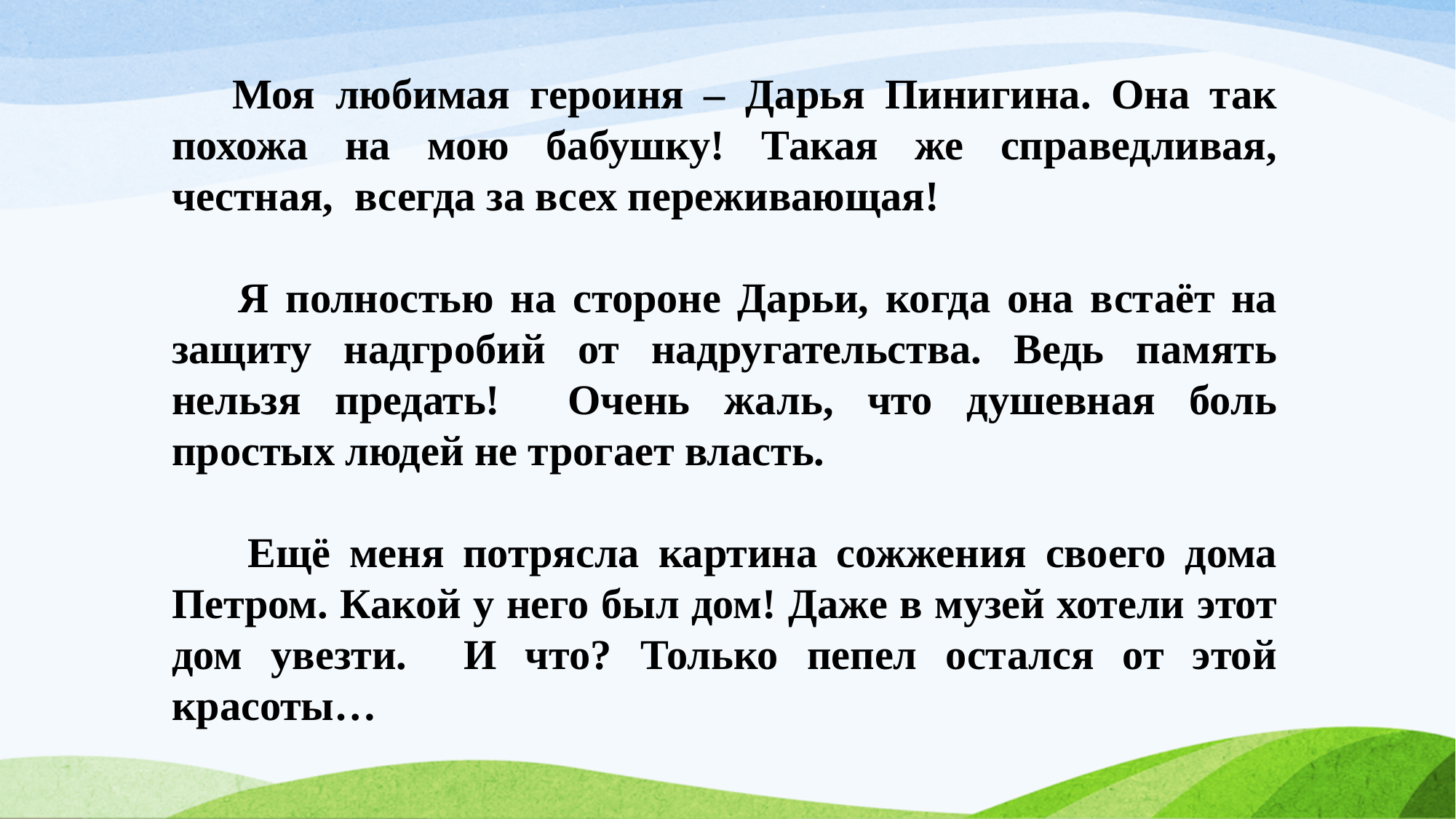

Моя любимая героиня – Дарья Пинигина. Она так похожа на мою бабушку! Такая же справедливая, честная,  всегда за всех переживающая!

    Я полностью на стороне Дарьи, когда она встаёт на защиту надгробий от надругательства. Ведь память нельзя предать!  Очень жаль, что душевная боль простых людей не трогает власть.

    Ещё меня потрясла картина сожжения своего дома Петром. Какой у него был дом! Даже в музей хотели этот дом увезти.  И что? Только пепел остался от этой красоты…